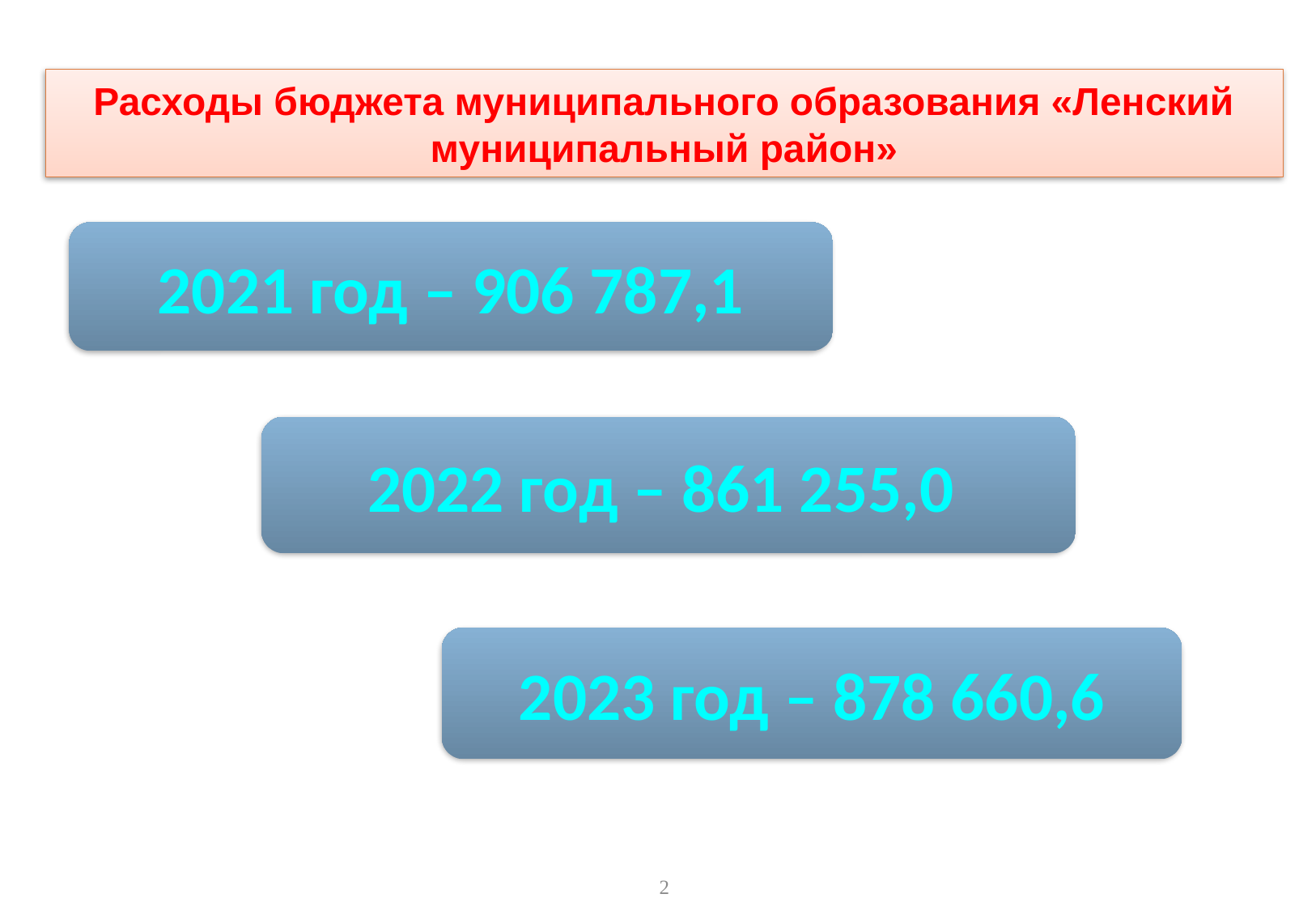

# Расходы бюджета муниципального образования «Ленский муниципальный район»
2021 год – 906 787,1
2022 год – 861 255,0
2023 год – 878 660,6
2